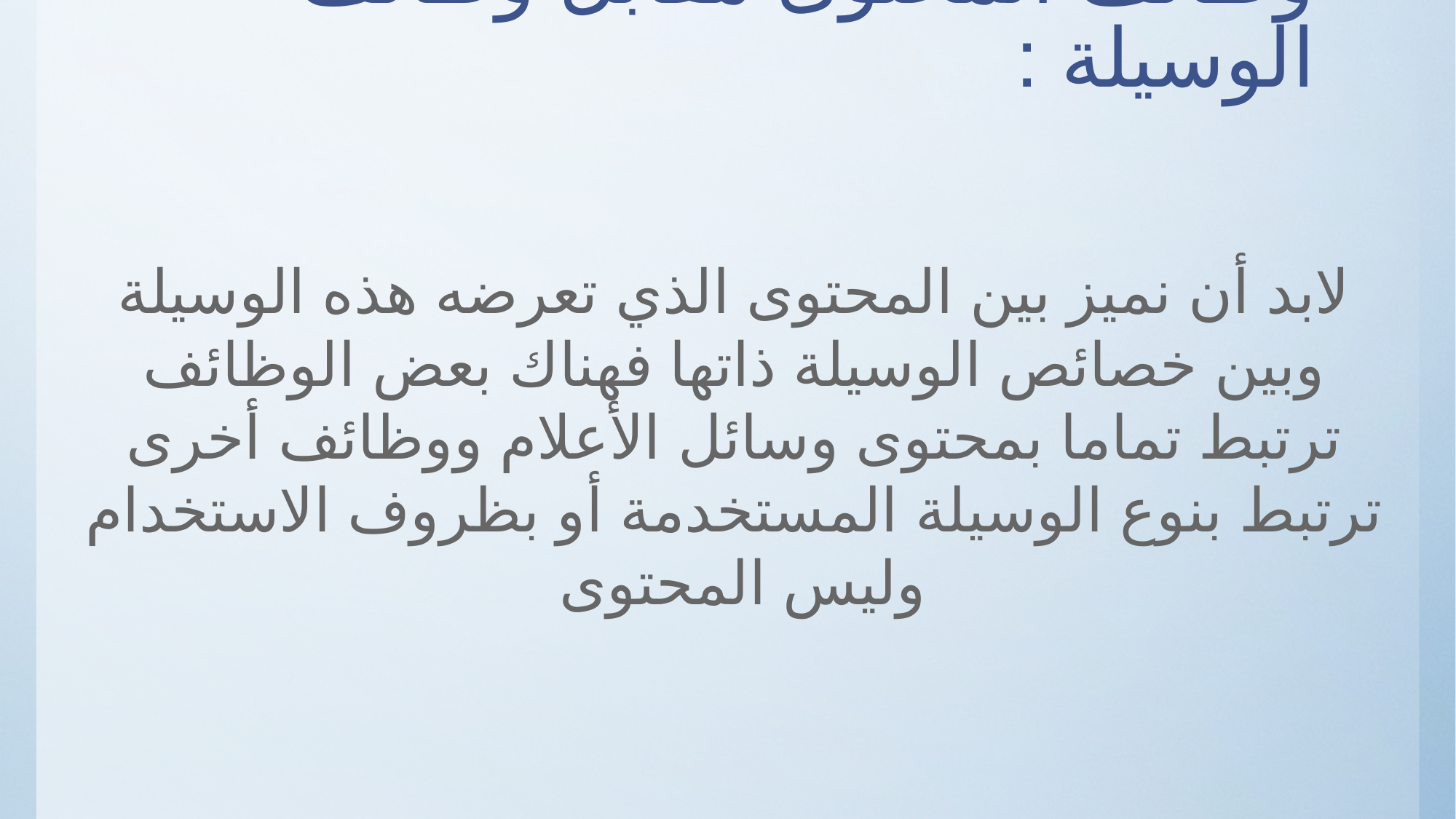

# وظائف المحتوى مقابل وظائف الوسيلة :
لابد أن نميز بين المحتوى الذي تعرضه هذه الوسيلة وبين خصائص الوسيلة ذاتها فهناك بعض الوظائف ترتبط تماما بمحتوى وسائل الأعلام ووظائف أخرى ترتبط بنوع الوسيلة المستخدمة أو بظروف الاستخدام وليس المحتوى